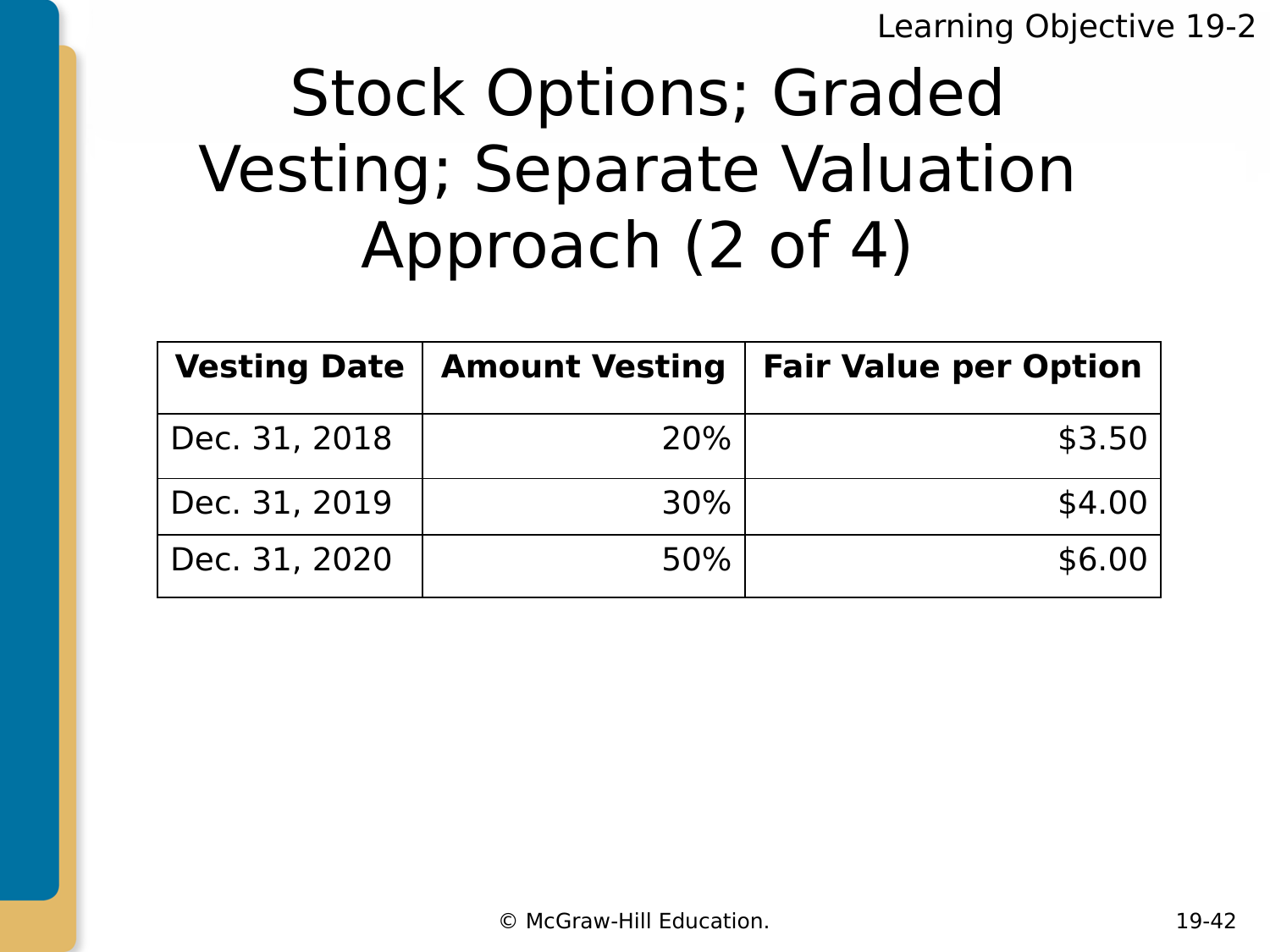

Learning Objective 19-2
# Stock Options; Graded Vesting; Separate Valuation Approach (2 of 4)
| Vesting Date | Amount Vesting | Fair Value per Option |
| --- | --- | --- |
| Dec. 31, 2018 | 20% | $3.50 |
| Dec. 31, 2019 | 30% | $4.00 |
| Dec. 31, 2020 | 50% | $6.00 |